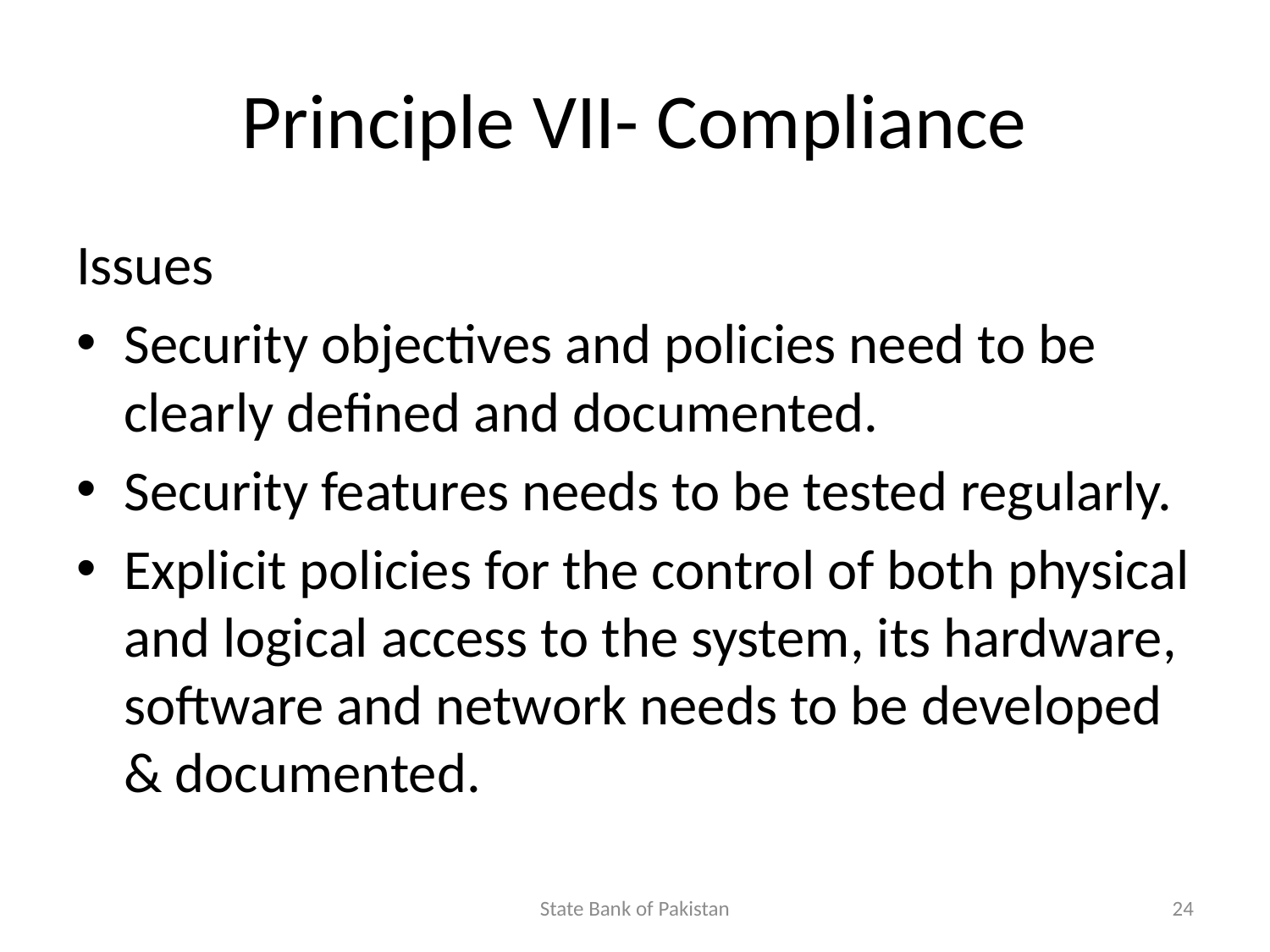

# Principle VII- Compliance
Issues
Security objectives and policies need to be clearly defined and documented.
Security features needs to be tested regularly.
Explicit policies for the control of both physical and logical access to the system, its hardware, software and network needs to be developed & documented.
State Bank of Pakistan
24